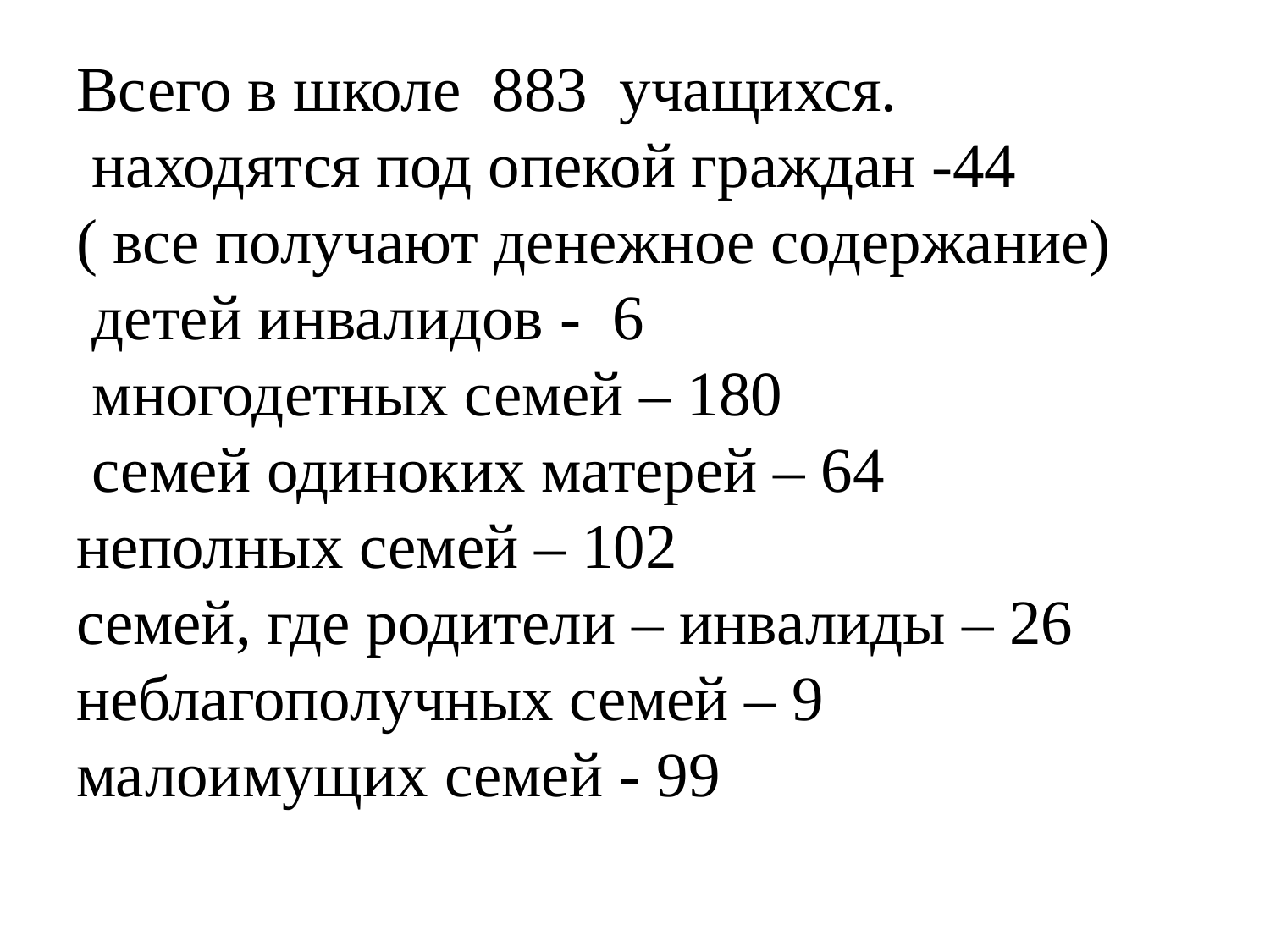

# Всего в школе  883  учащихся. находятся под опекой граждан -44 ( все получают денежное содержание) детей инвалидов -  6 многодетных семей – 180  семей одиноких матерей – 64 неполных семей – 102 семей, где родители – инвалиды – 26 неблагополучных семей – 9 малоимущих семей - 99